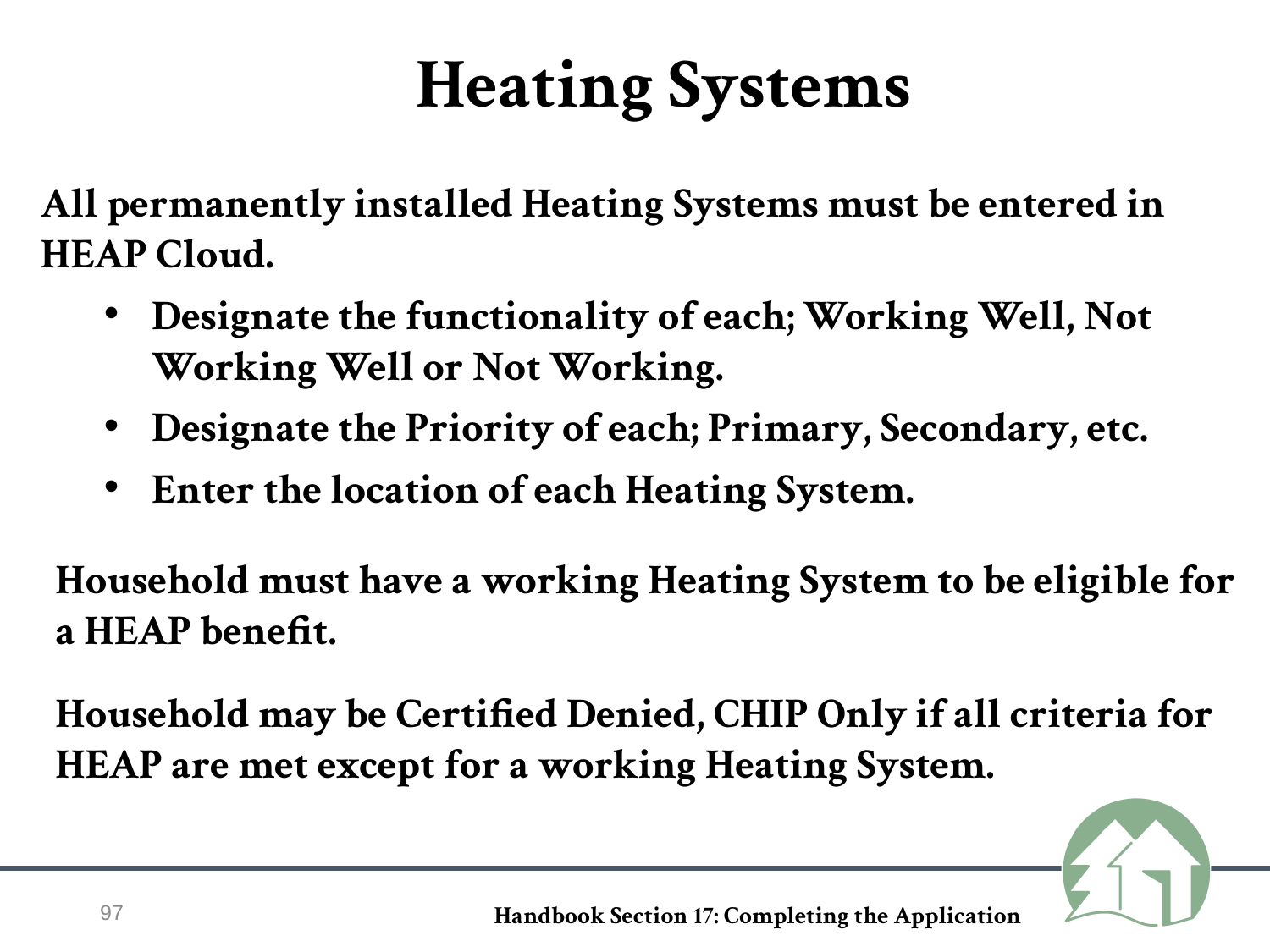

Heating Systems
All permanently installed Heating Systems must be entered in HEAP Cloud.
Designate the functionality of each; Working Well, Not Working Well or Not Working.
Designate the Priority of each; Primary, Secondary, etc.
Enter the location of each Heating System.

Household must have a working Heating System to be eligible for a HEAP benefit.
Household may be Certified Denied, CHIP Only if all criteria for HEAP are met except for a working Heating System.
97
Handbook Section 17: Completing the Application